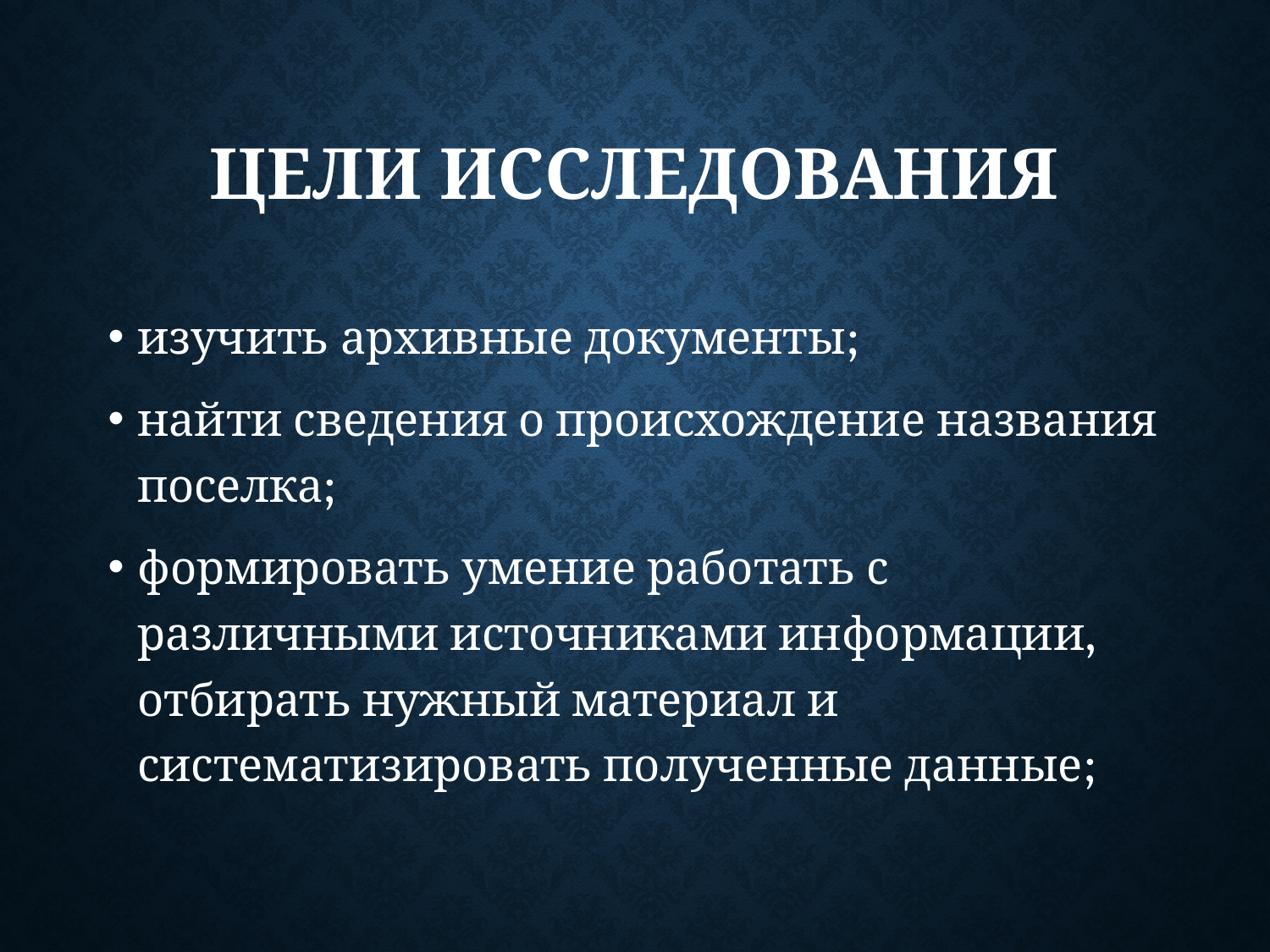

# ЦЕЛИ ИССЛЕДОВАНИЯ
изучить архивные документы;
найти сведения о происхождение названия поселка;
формировать умение работать с различными источниками информации, отбирать нужный материал и систематизировать полученные данные;